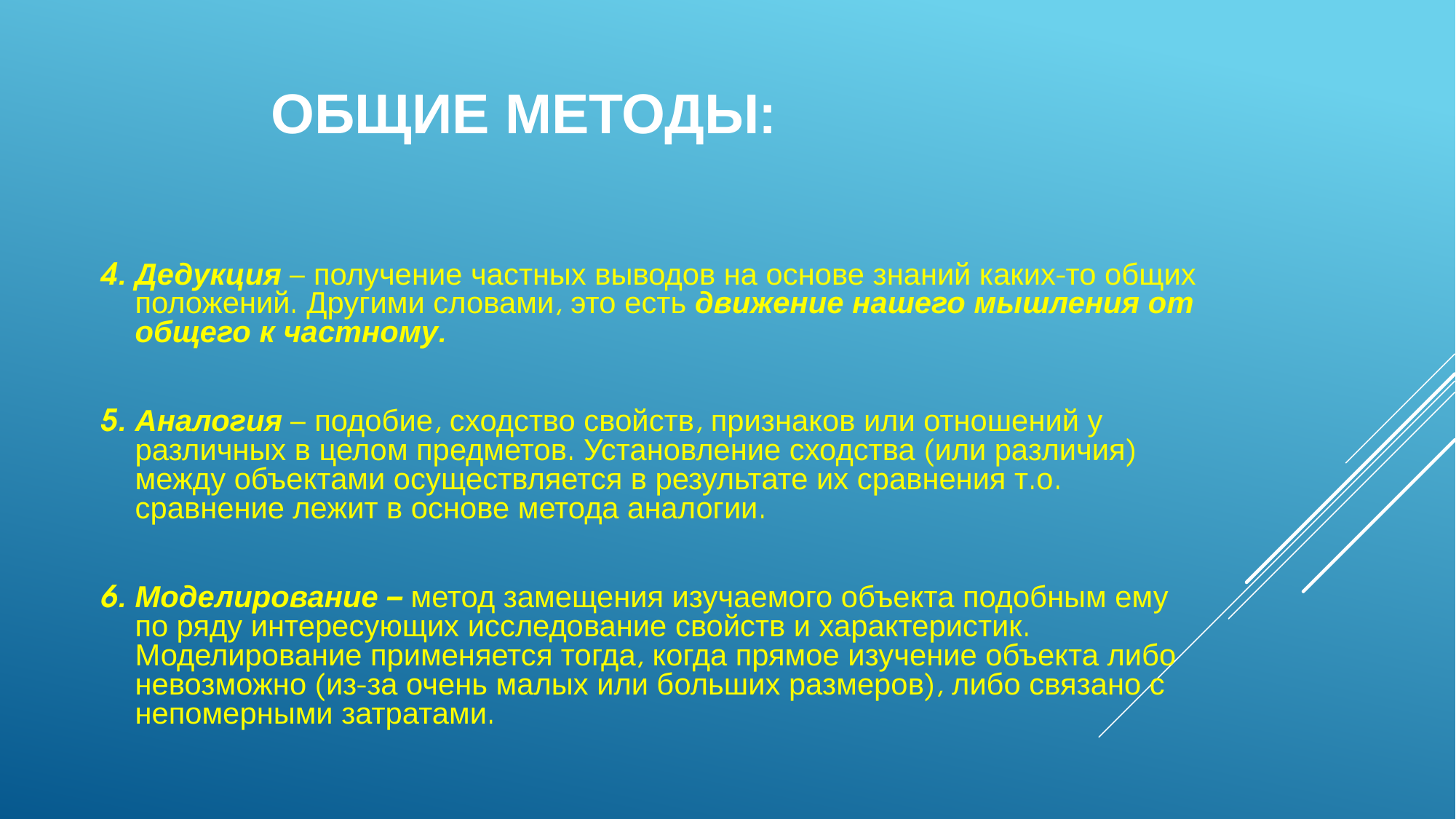

# Общие методы:
4. Дедукция – получение частных выводов на основе знаний каких-то общих положений. Другими словами, это есть движение нашего мышления от общего к частному.

5. Аналогия – подобие, сходство свойств, признаков или отношений у различных в целом предметов. Установление сходства (или различия) между объектами осуществляется в результате их сравнения т.о. сравнение лежит в основе метода аналогии.

6. Моделирование – метод замещения изучаемого объекта подобным ему по ряду интересующих исследование свойств и характеристик. Моделирование применяется тогда, когда прямое изучение объекта либо невозможно (из-за очень малых или больших размеров), либо связано с непомерными затратами.